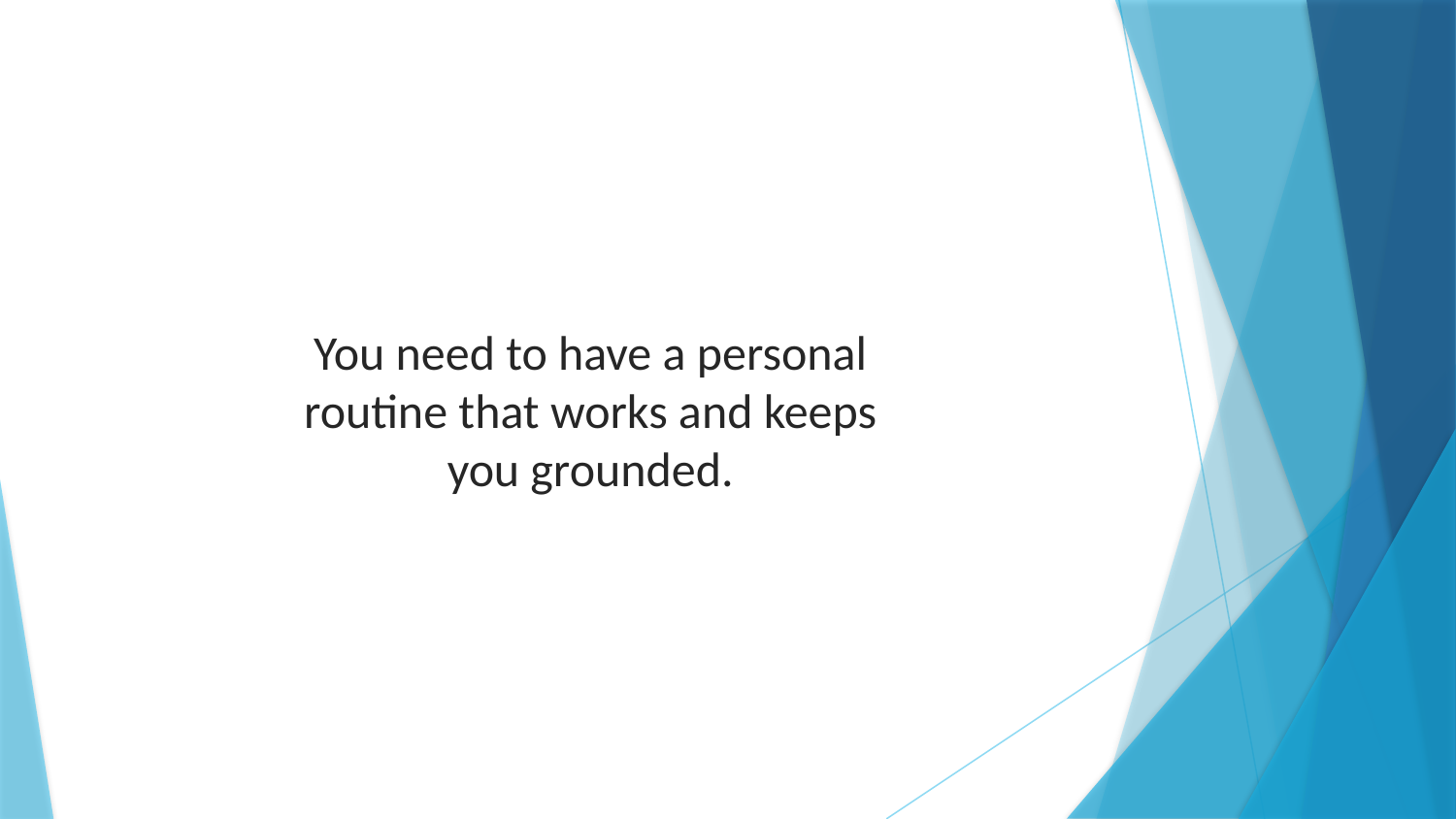

You need to have a personal routine that works and keeps you grounded.